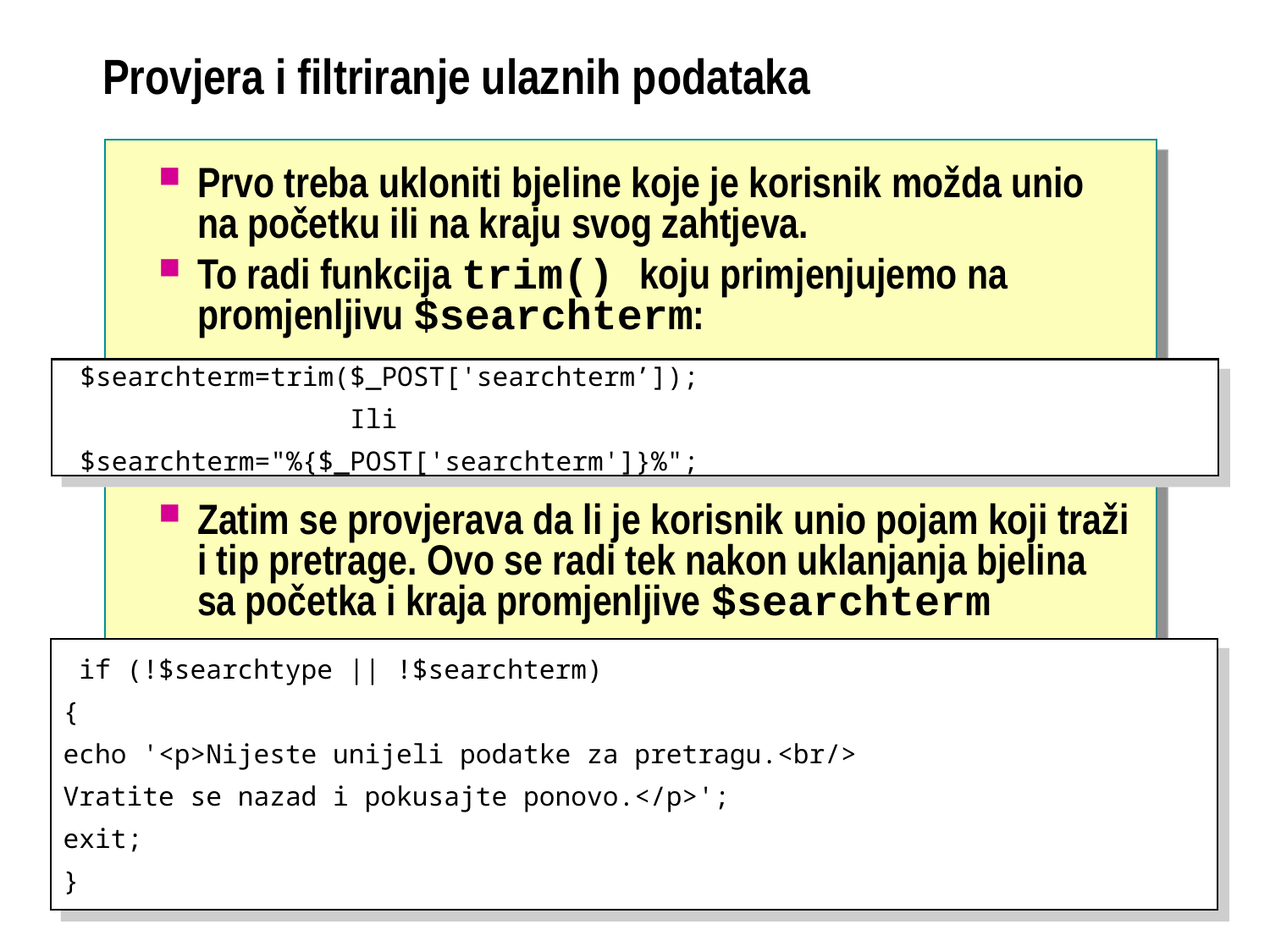

# Provjera i filtriranje ulaznih podataka
Prvo treba ukloniti bjeline koje je korisnik možda unio na početku ili na kraju svog zahtjeva.
To radi funkcija trim() koju primjenjujemo na promjenljivu $searchterm:

Zatim se provjerava da li je korisnik unio pojam koji traži i tip pretrage. Ovo se radi tek nakon uklanjanja bjelina sa početka i kraja promjenljive $searchterm

 $searchterm=trim($_POST['searchterm’]);
                  Ili
 $searchterm="%{$_POST['searchterm']}%";
 if (!$searchtype || !$searchterm)
{
echo '<p>Nijeste unijeli podatke za pretragu.<br/>
Vratite se nazad i pokusajte ponovo.</p>';
exit;
}